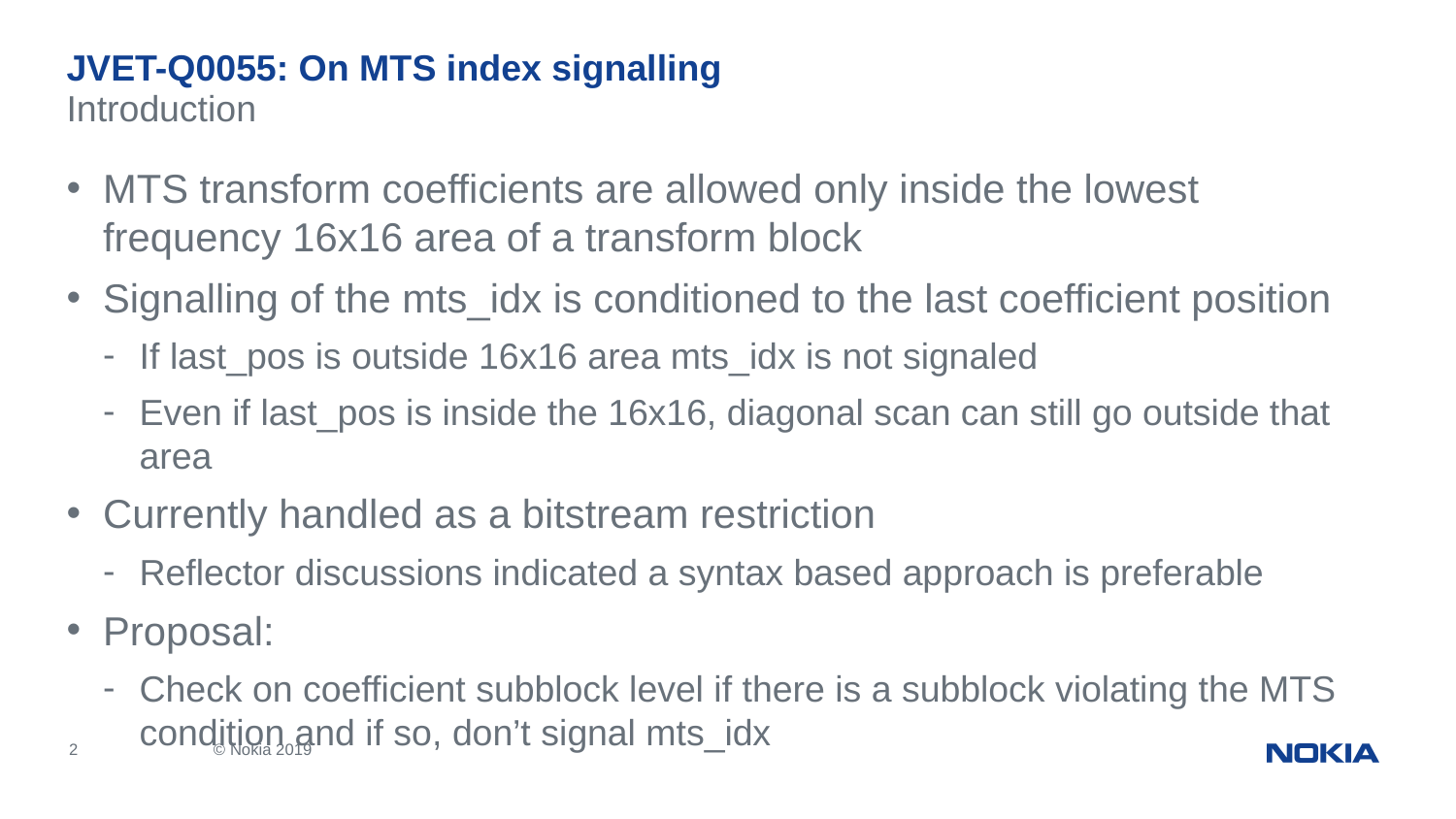

# JVET-Q0055: On MTS index signalling
Introduction
MTS transform coefficients are allowed only inside the lowest frequency 16x16 area of a transform block
Signalling of the mts_idx is conditioned to the last coefficient position
If last_pos is outside 16x16 area mts_idx is not signaled
Even if last_pos is inside the 16x16, diagonal scan can still go outside that area
Currently handled as a bitstream restriction
Reflector discussions indicated a syntax based approach is preferable
Proposal:
Check on coefficient subblock level if there is a subblock violating the MTS condition and if so, don’t signal mts_idx